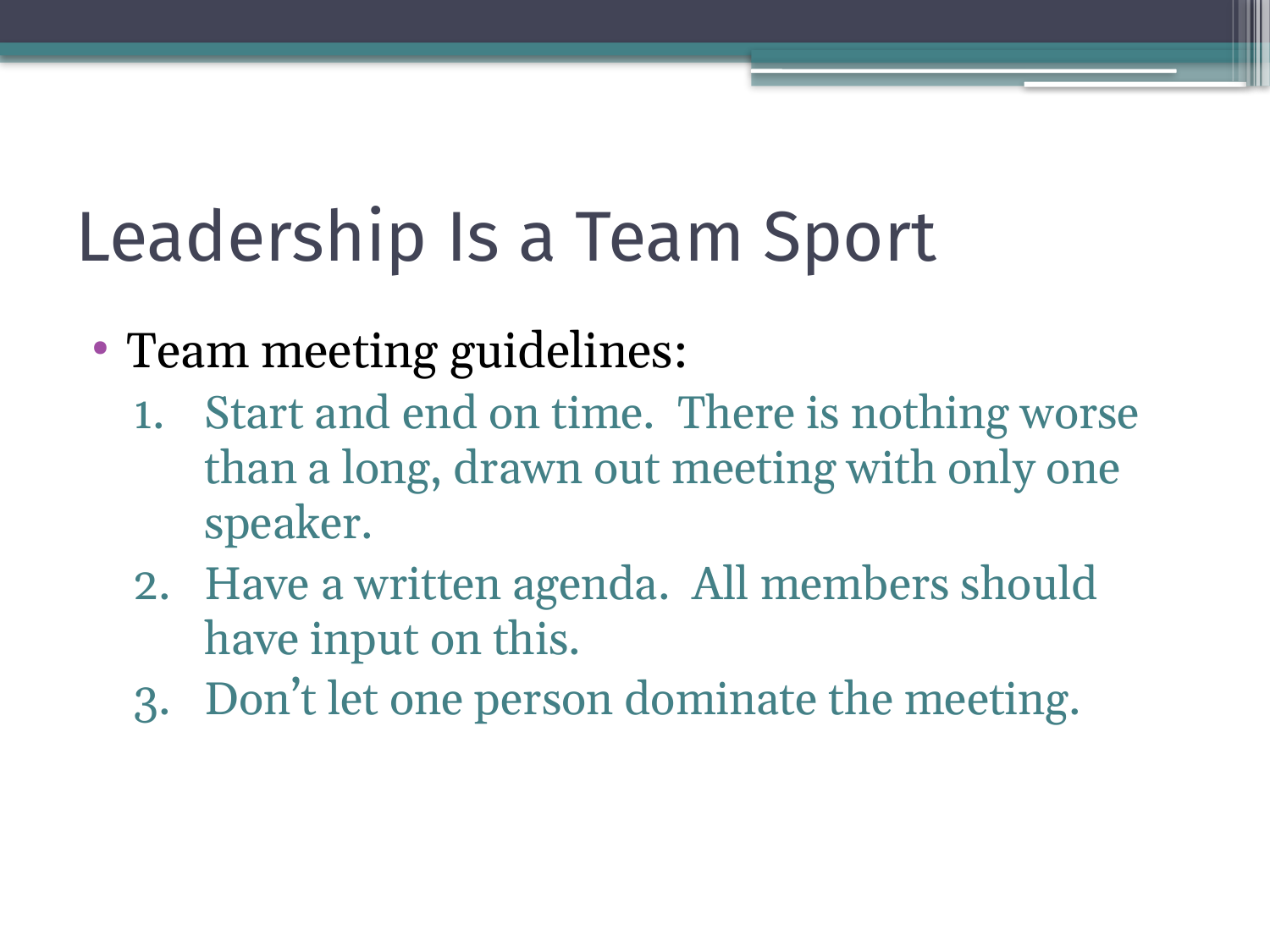

# Leadership Is a Team Sport
Team meeting guidelines:
Start and end on time.  There is nothing worse than a long, drawn out meeting with only one speaker.
Have a written agenda.  All members should have input on this.
Don’t let one person dominate the meeting.